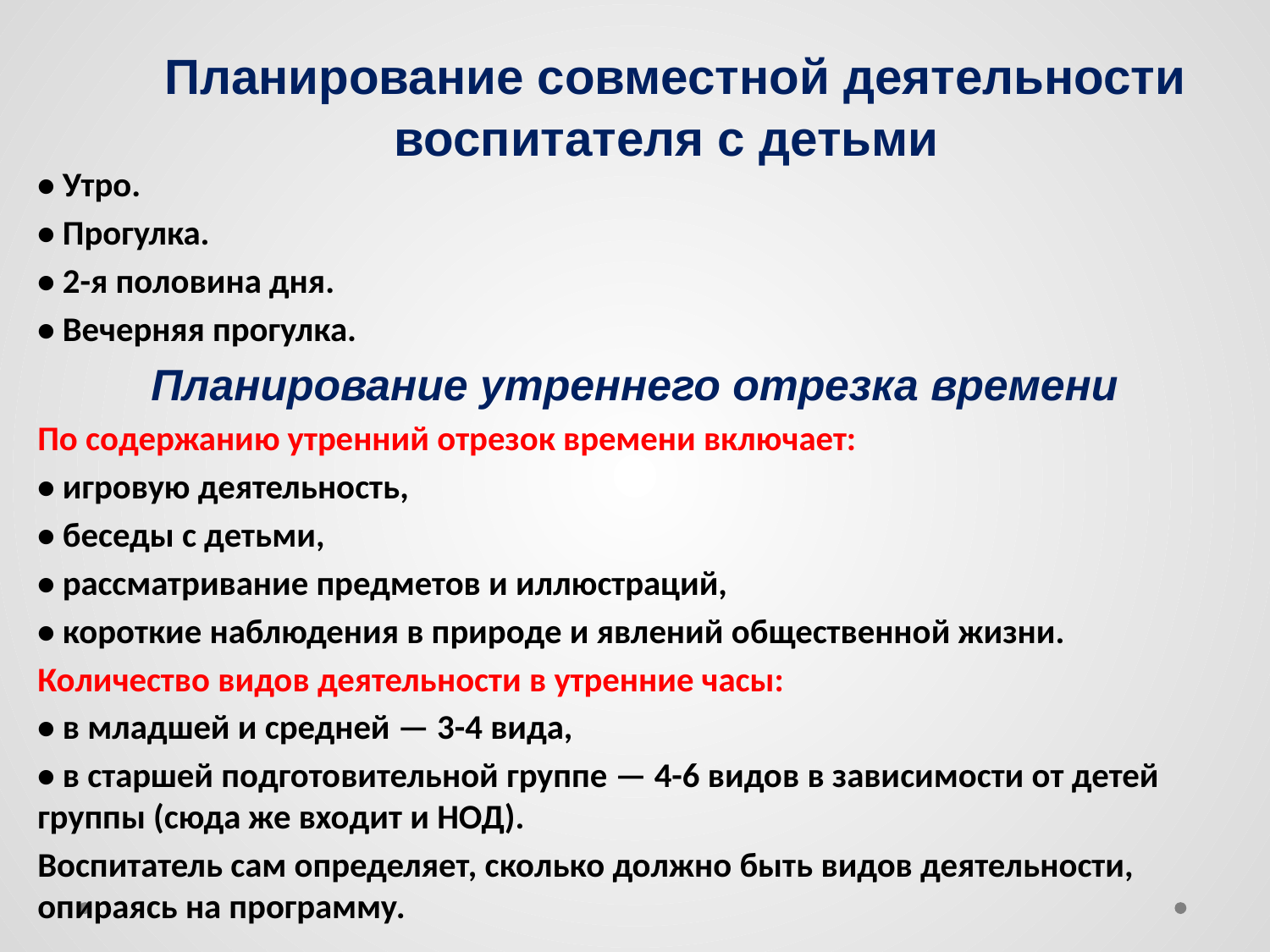

# Планирование совместной деятельности воспитателя с детьми
• Утро.
• Прогулка.
• 2-я половина дня.
• Вечерняя прогулка.
Планирование утреннего отрезка времени
По содержанию утренний отрезок времени включает:
• игровую деятельность,
• беседы с детьми,
• рассматривание предметов и иллюстраций,
• короткие наблюдения в природе и явлений общественной жизни.
Количество видов деятельности в утренние часы:
• в младшей и средней — 3-4 вида,
• в старшей подготовительной группе — 4-6 видов в зависимости от детей группы (сюда же входит и НОД).
Воспитатель сам определяет, сколько должно быть видов деятельности, опираясь на программу.